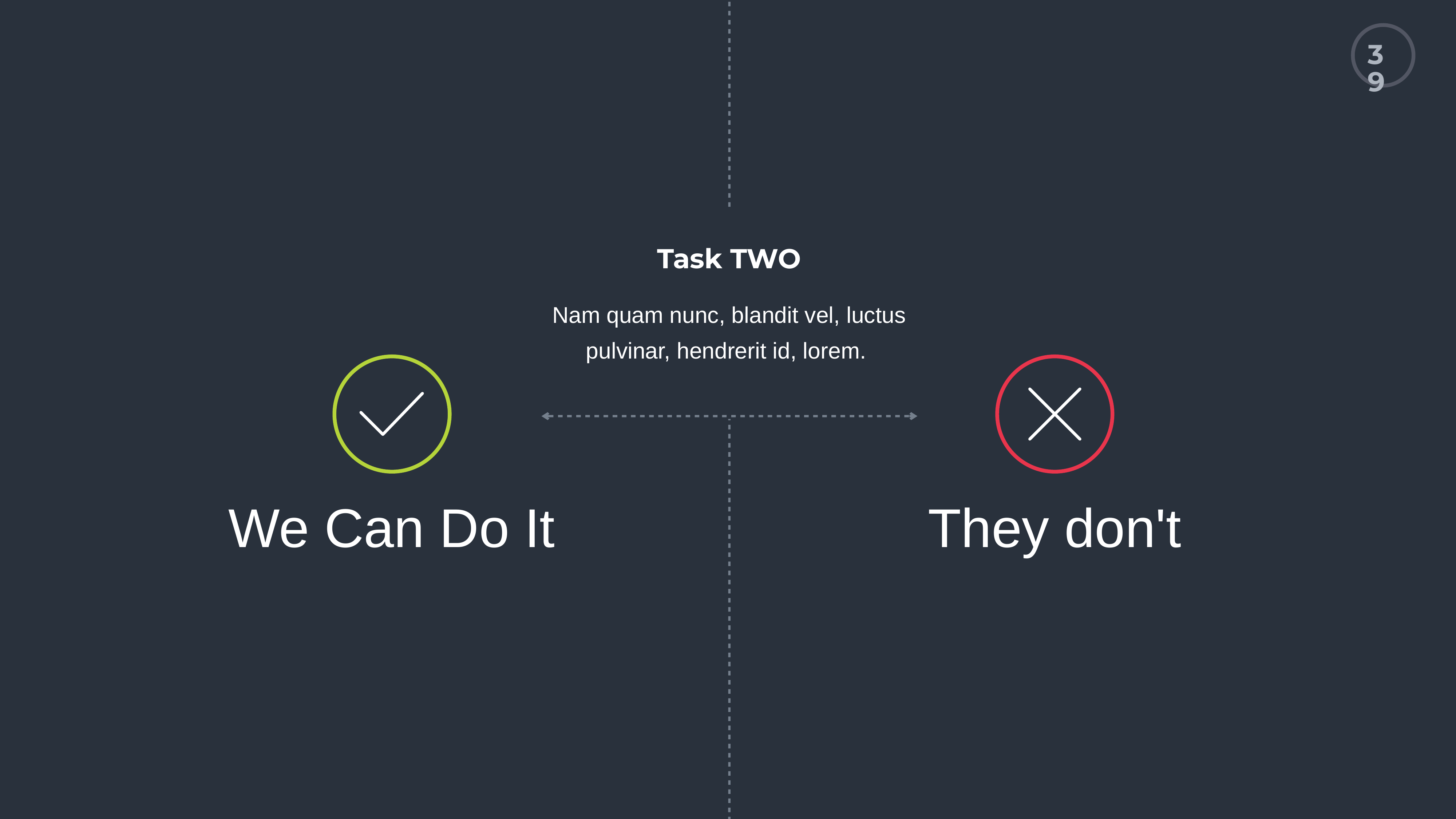

39
Task TWO
Nam quam nunc, blandit vel, luctus pulvinar, hendrerit id, lorem.

We Can Do It
They don't